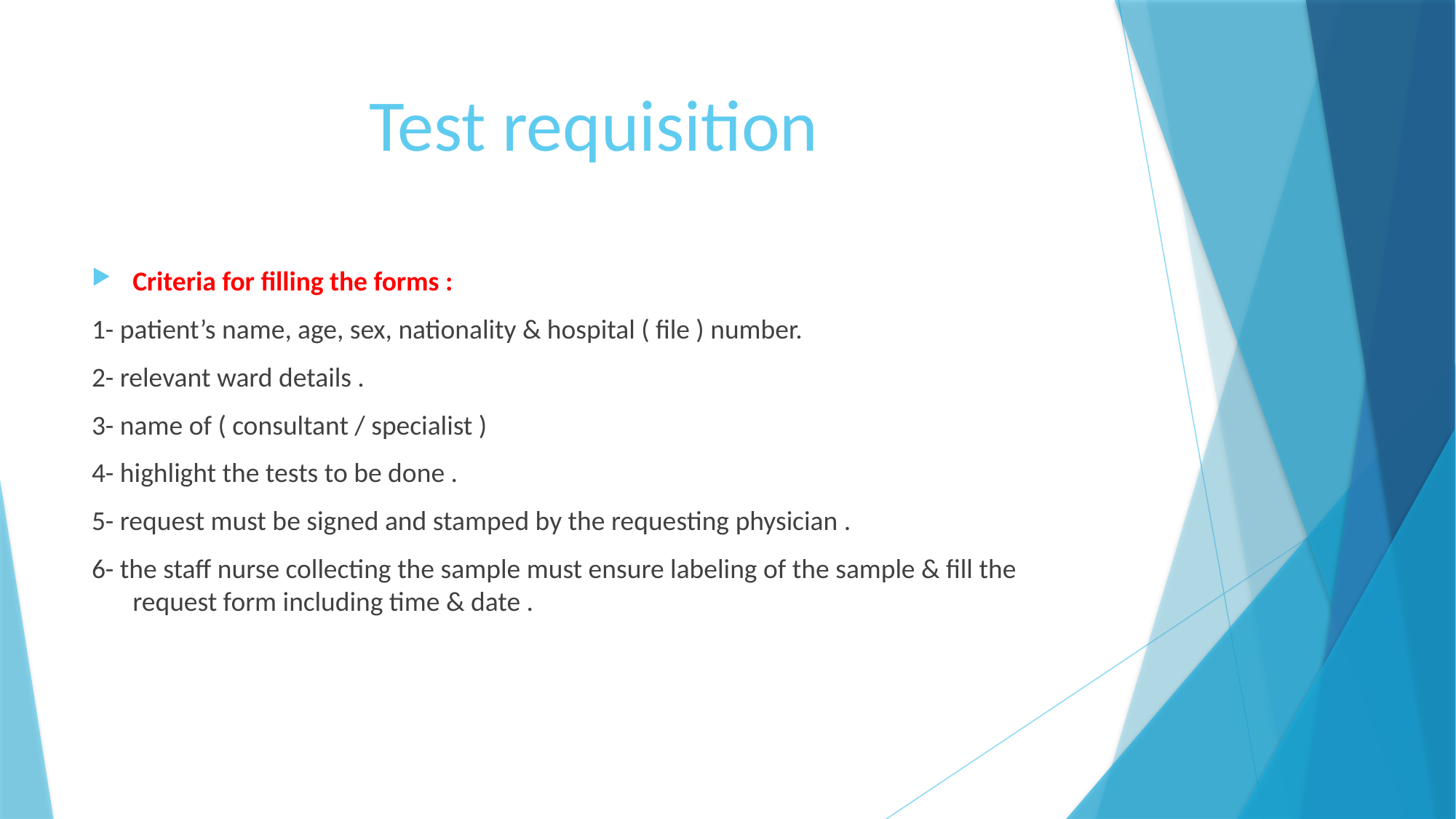

# Test requisition
Criteria for filling the forms :
1- patient’s name, age, sex, nationality & hospital ( file ) number.
2- relevant ward details .
3- name of ( consultant / specialist )
4- highlight the tests to be done .
5- request must be signed and stamped by the requesting physician .
6- the staff nurse collecting the sample must ensure labeling of the sample & fill the request form including time & date .